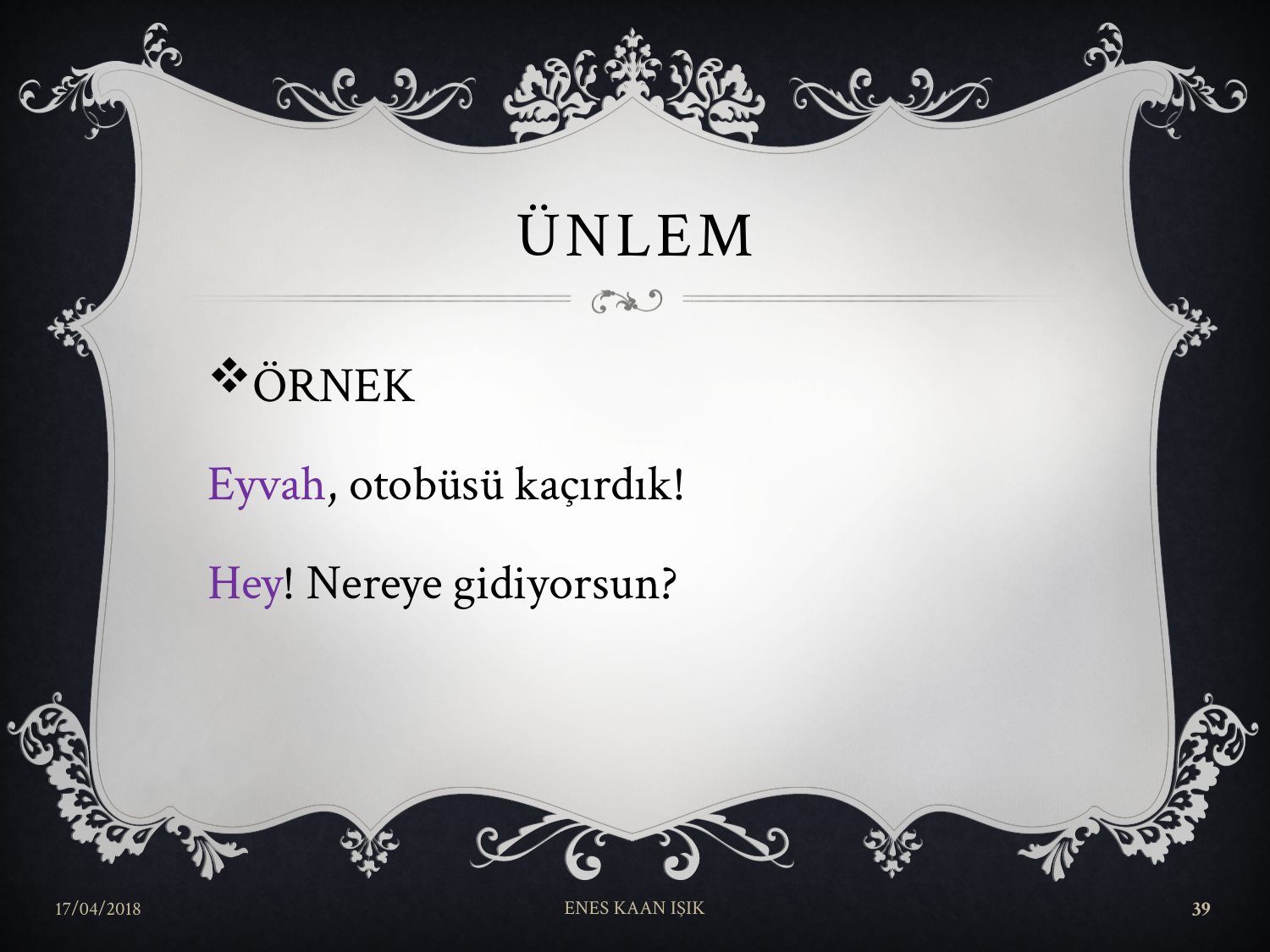

# ÜNLEM
ÖRNEK
Eyvah, otobüsü kaçırdık!
Hey! Nereye gidiyorsun?
17/04/2018
ENES KAAN IŞIK
39